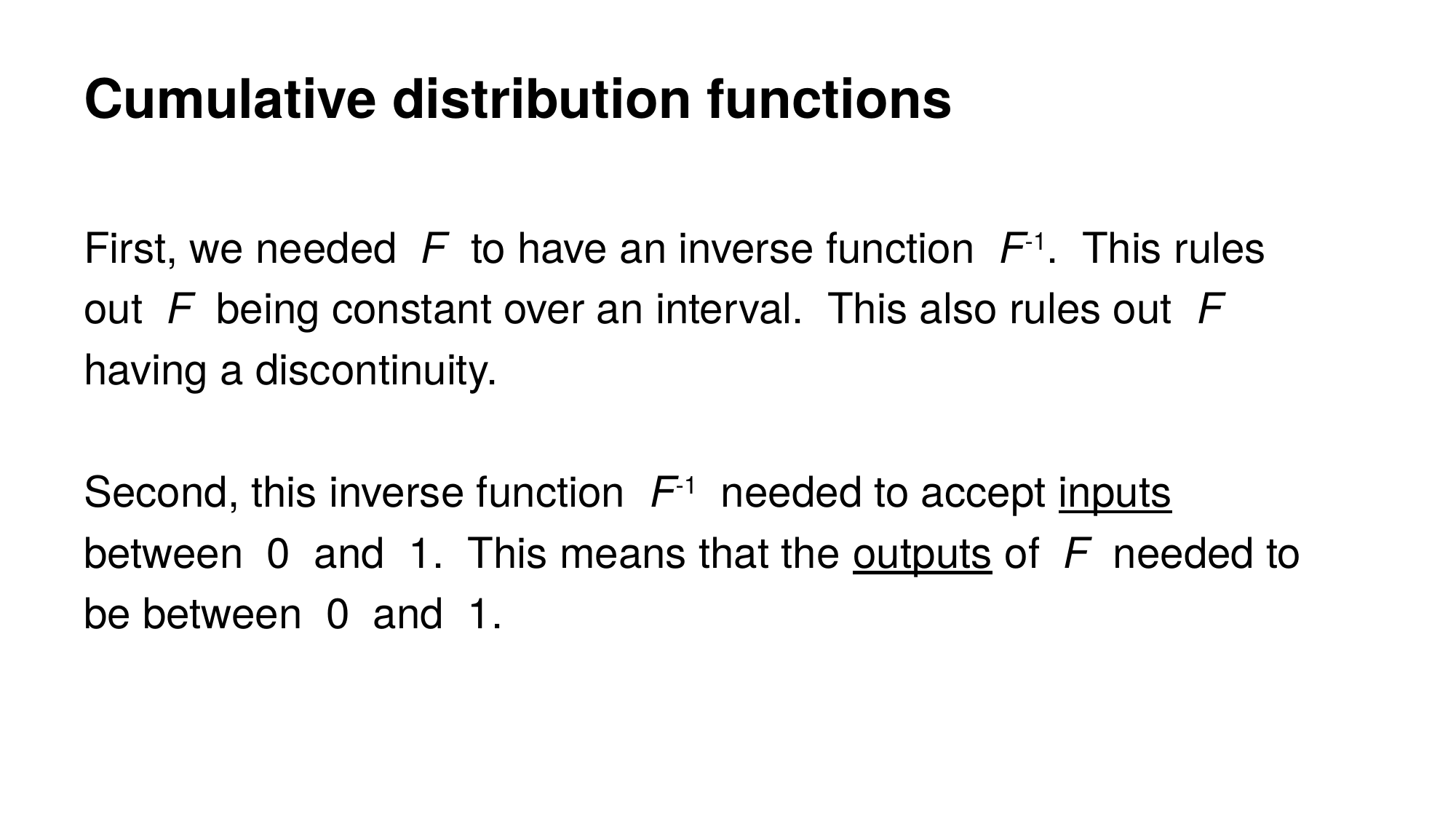

# Cumulative distribution functions
First, we needed  F  to have an inverse function  F-1.  This rules out  F  being constant over an interval.  This also rules out  F  having a discontinuity.

Second, this inverse function  F-1  needed to accept inputs between  0  and  1.  This means that the outputs of  F  needed to be between  0  and  1.